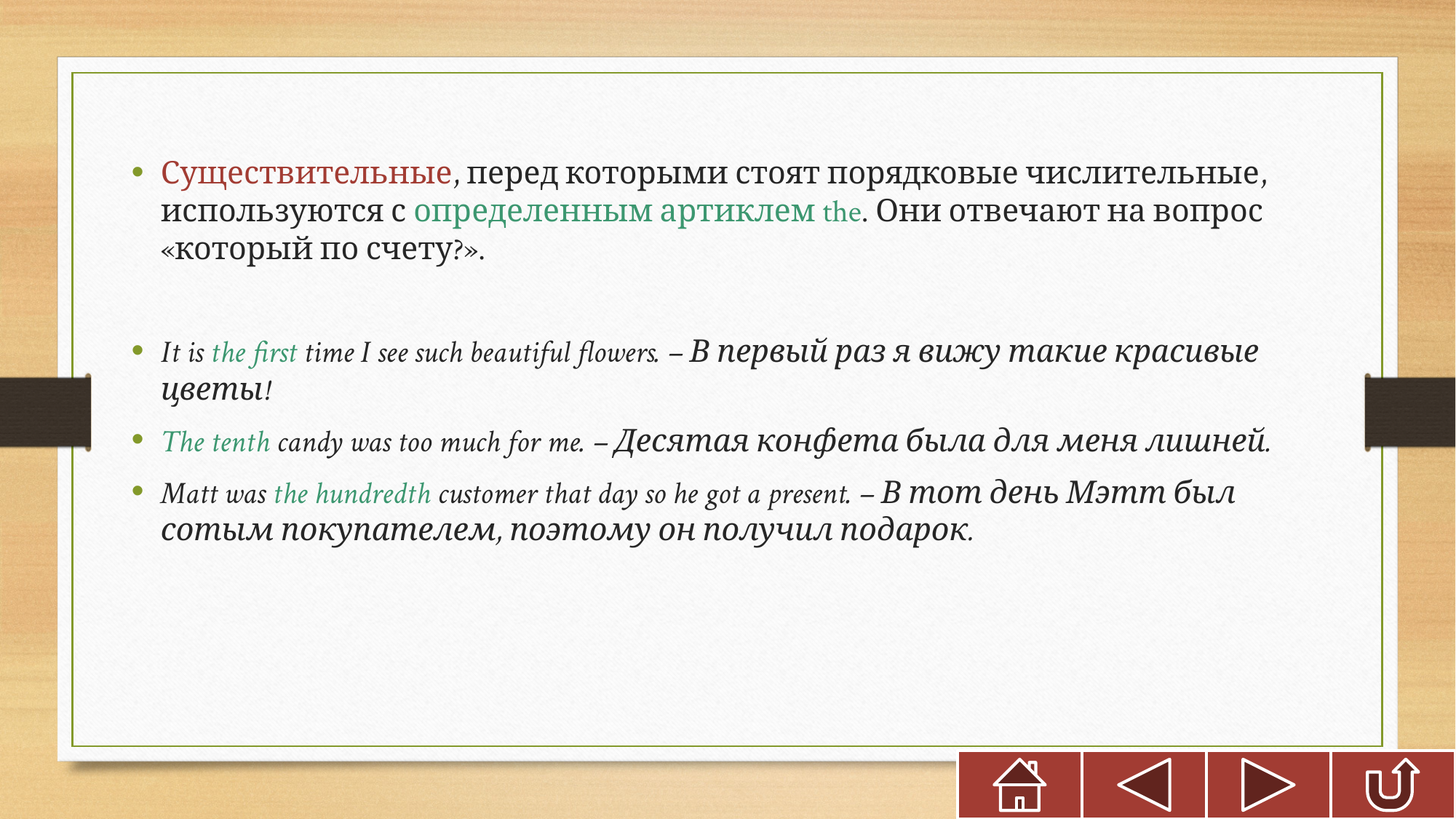

Существительные, перед которыми стоят порядковые числительные, используются с определенным артиклем the. Они отвечают на вопрос «который по счету?».

It is the first time I see such beautiful flowers. – В первый раз я вижу такие красивые цветы!
The tenth candy was too much for me. – Десятая конфета была для меня лишней.
Matt was the hundredth customer that day so he got a present. – В тот день Мэтт был сотым покупателем, поэтому он получил подарок.